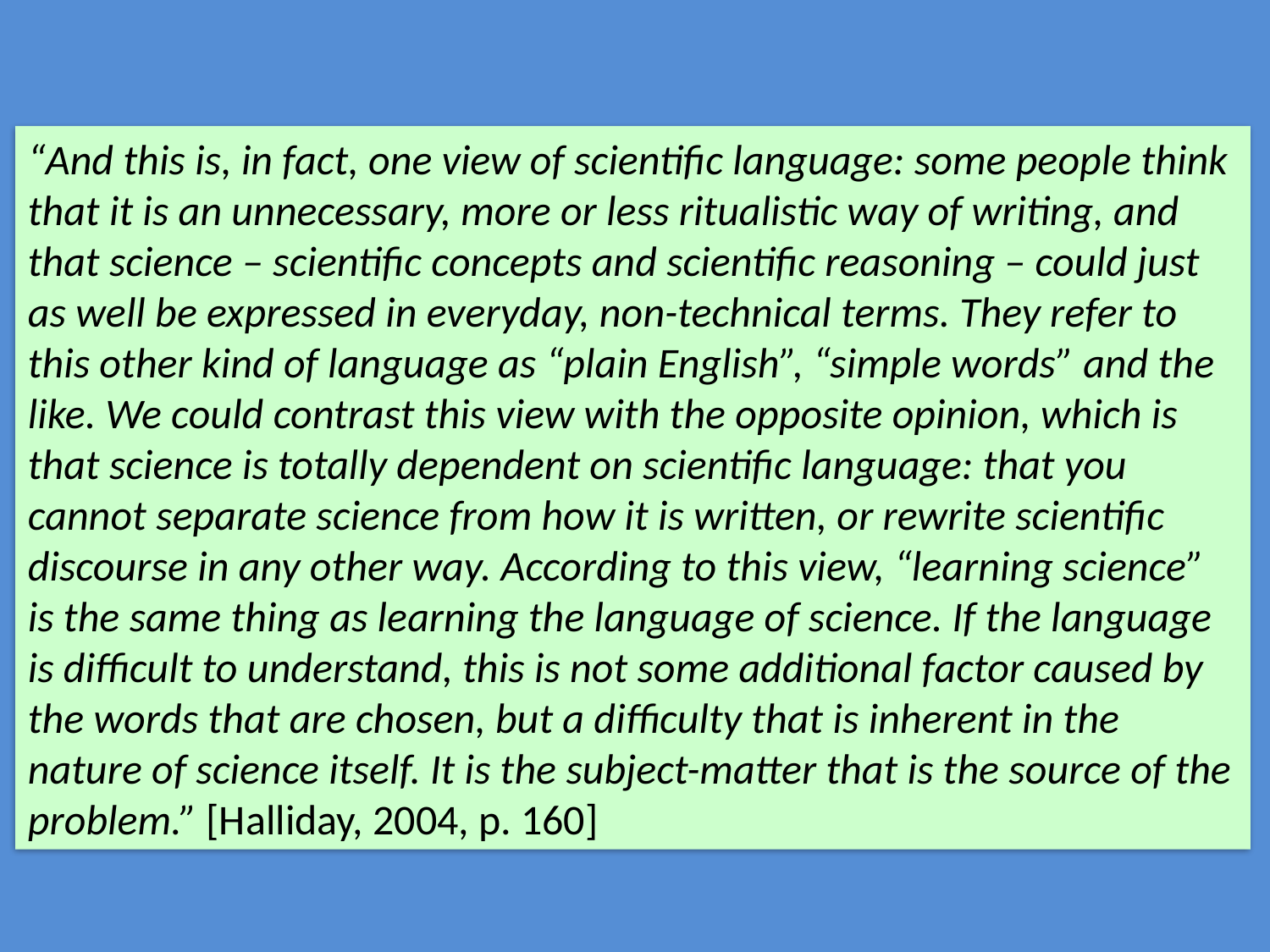

“And this is, in fact, one view of scientific language: some people think that it is an unnecessary, more or less ritualistic way of writing, and that science – scientific concepts and scientific reasoning – could just as well be expressed in everyday, non-technical terms. They refer to this other kind of language as “plain English”, “simple words” and the like. We could contrast this view with the opposite opinion, which is that science is totally dependent on scientific language: that you cannot separate science from how it is written, or rewrite scientific discourse in any other way. According to this view, “learning science” is the same thing as learning the language of science. If the language is difficult to understand, this is not some additional factor caused by the words that are chosen, but a difficulty that is inherent in the nature of science itself. It is the subject-matter that is the source of the problem.” [Halliday, 2004, p. 160]